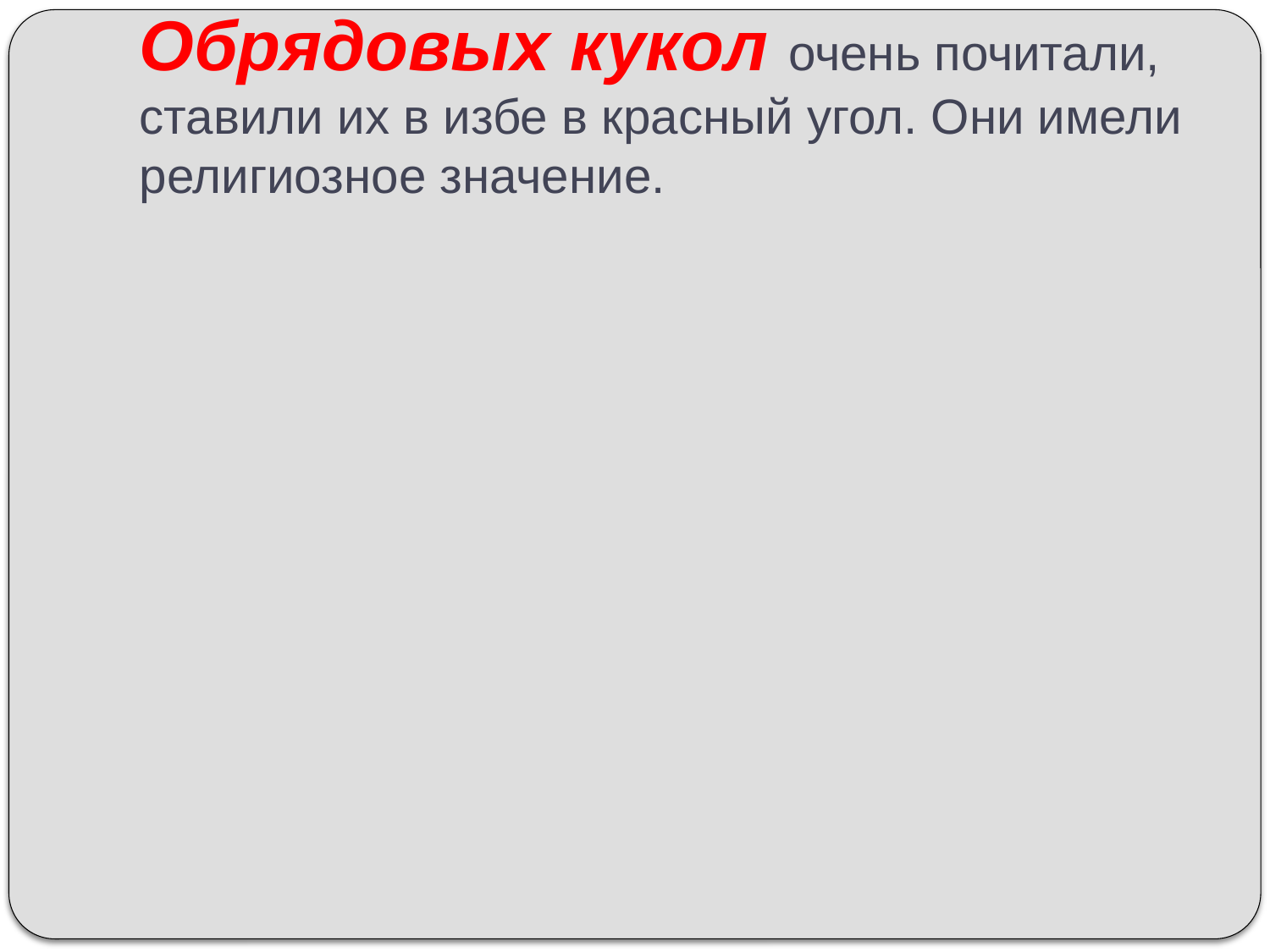

# Обрядовых кукол очень почитали, ставили их в избе в красный угол. Они имели религиозное значение.